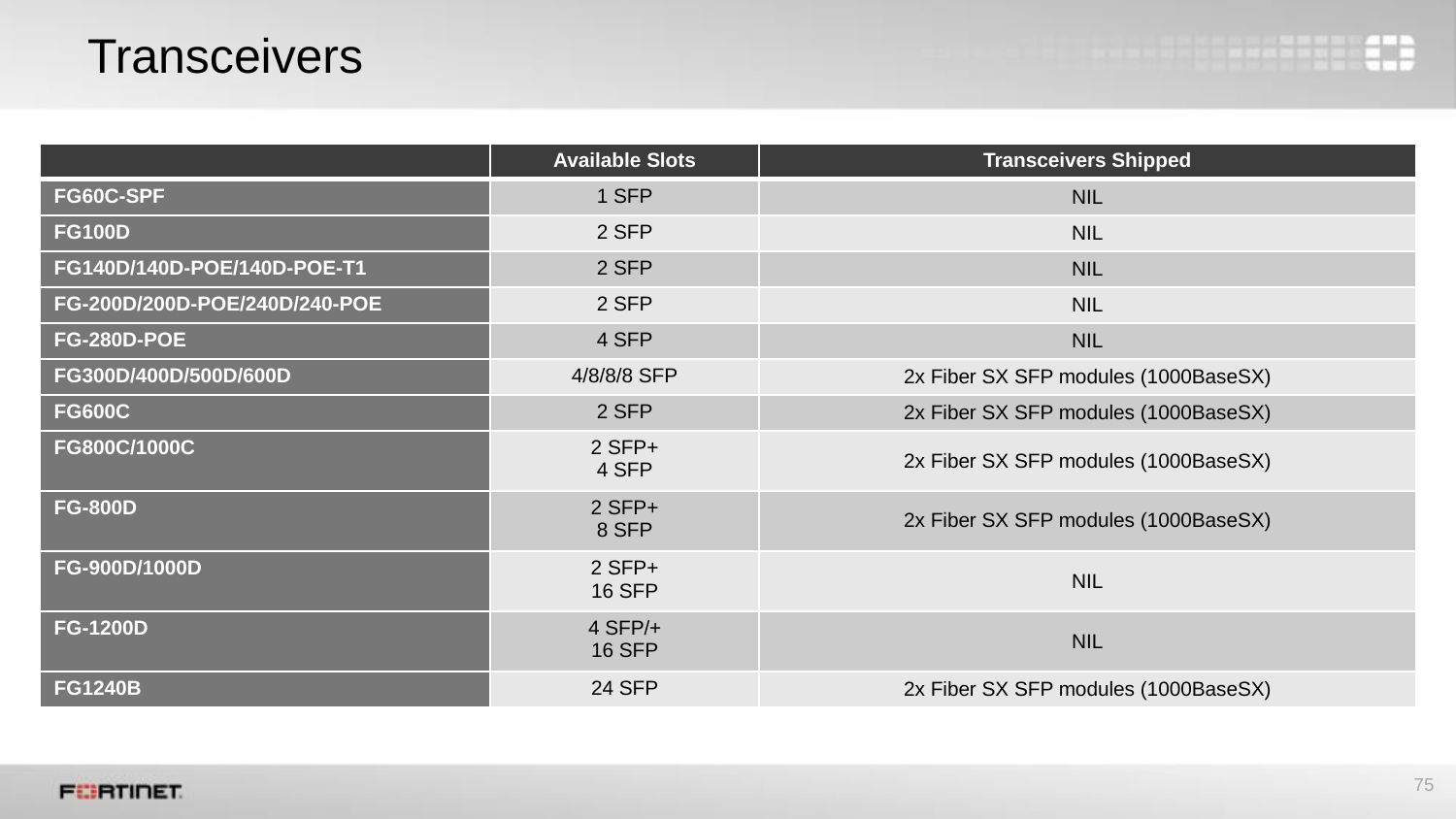

# Transceivers
|  | Available Slots | Transceivers Shipped |
| --- | --- | --- |
| FG60C-SPF | 1 SFP | NIL |
| FG100D | 2 SFP | NIL |
| FG140D/140D-POE/140D-POE-T1 | 2 SFP | NIL |
| FG-200D/200D-POE/240D/240-POE | 2 SFP | NIL |
| FG-280D-POE | 4 SFP | NIL |
| FG300D/400D/500D/600D | 4/8/8/8 SFP | 2x Fiber SX SFP modules (1000BaseSX) |
| FG600C | 2 SFP | 2x Fiber SX SFP modules (1000BaseSX) |
| FG800C/1000C | 2 SFP+ 4 SFP | 2x Fiber SX SFP modules (1000BaseSX) |
| FG-800D | 2 SFP+ 8 SFP | 2x Fiber SX SFP modules (1000BaseSX) |
| FG-900D/1000D | 2 SFP+ 16 SFP | NIL |
| FG-1200D | 4 SFP/+ 16 SFP | NIL |
| FG1240B | 24 SFP | 2x Fiber SX SFP modules (1000BaseSX) |